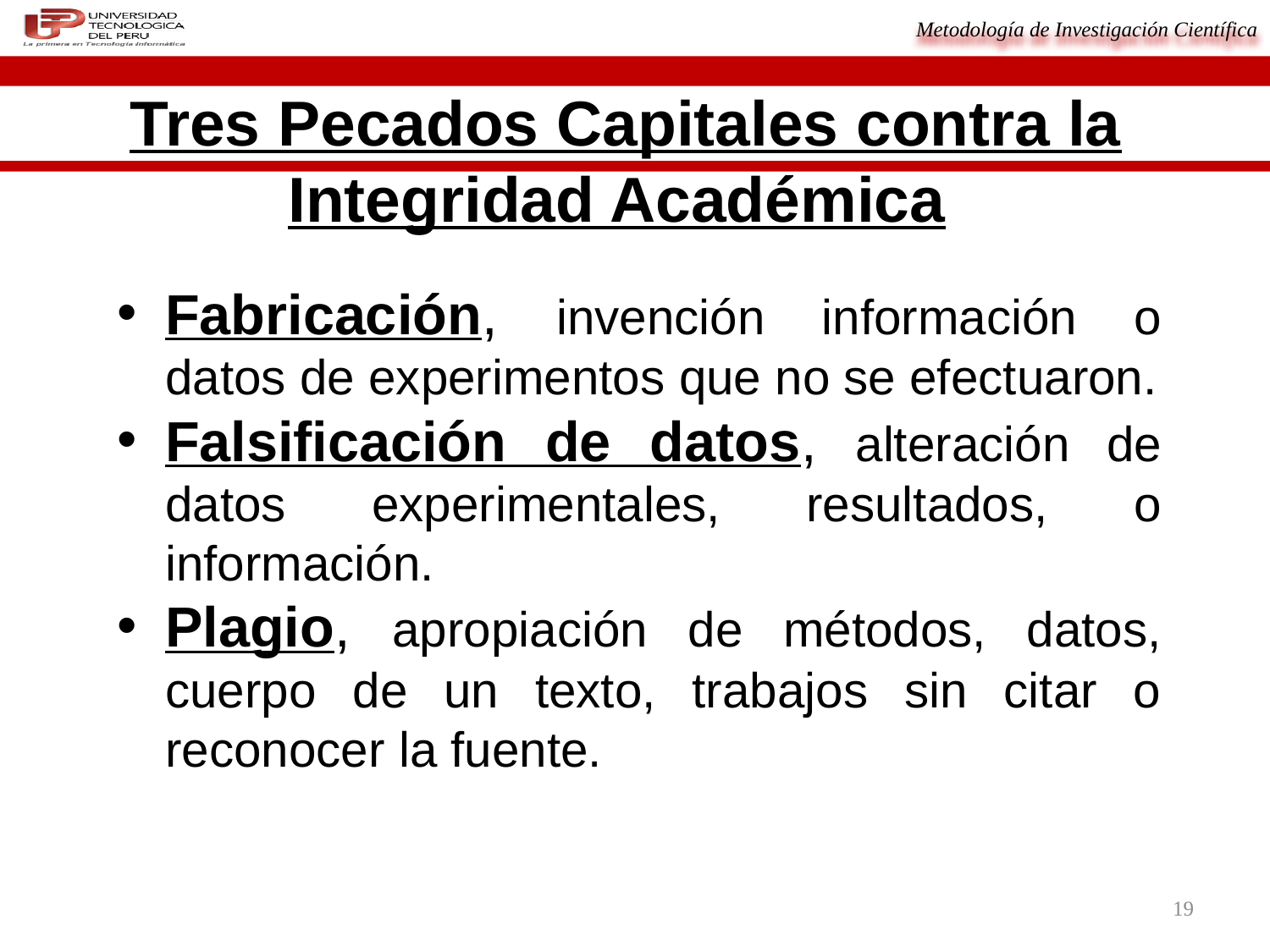

# Tres Pecados Capitales contra la Integridad Académica
Fabricación, invención información o datos de experimentos que no se efectuaron.
Falsificación de datos, alteración de datos experimentales, resultados, o información.
Plagio, apropiación de métodos, datos, cuerpo de un texto, trabajos sin citar o reconocer la fuente.

19